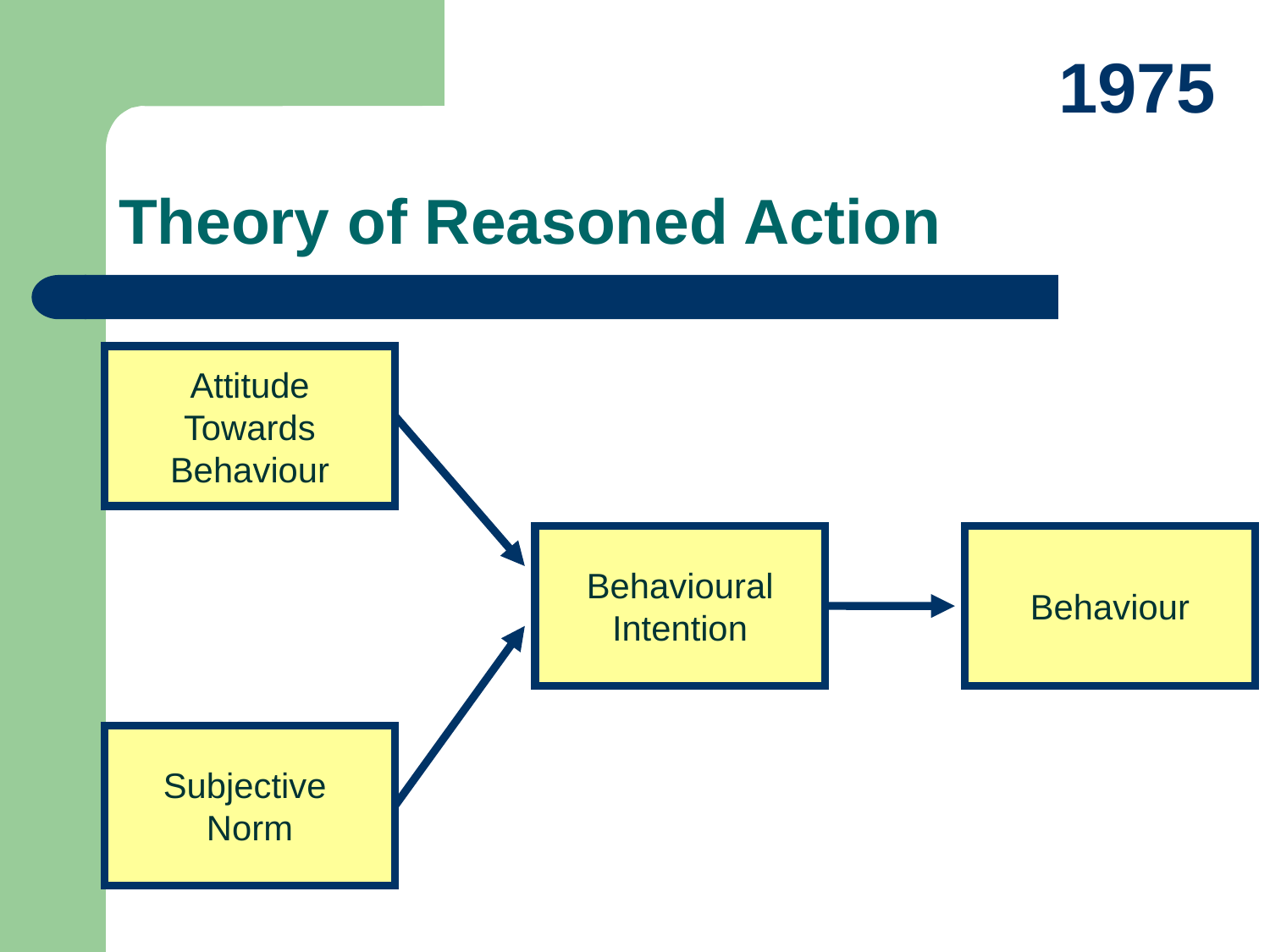

1975
# Theory of Reasoned Action
Attitude
Towards
Behaviour

Behavioural
Intention
Behaviour

Subjective
Norm